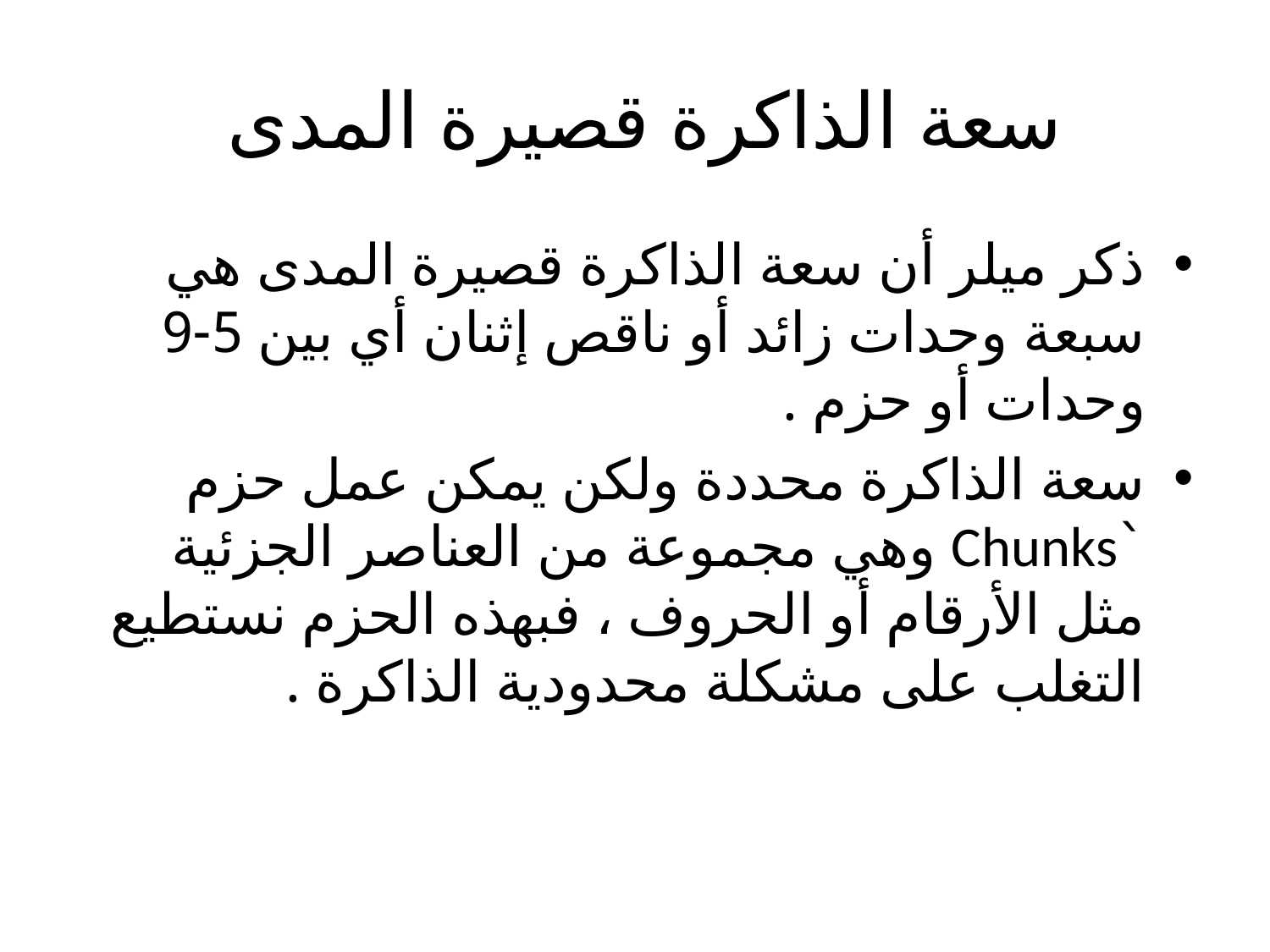

# سعة الذاكرة قصيرة المدى
ذكر ميلر أن سعة الذاكرة قصيرة المدى هي سبعة وحدات زائد أو ناقص إثنان أي بين 5-9 وحدات أو حزم .
سعة الذاكرة محددة ولكن يمكن عمل حزم `Chunks وهي مجموعة من العناصر الجزئية مثل الأرقام أو الحروف ، فبهذه الحزم نستطيع التغلب على مشكلة محدودية الذاكرة .